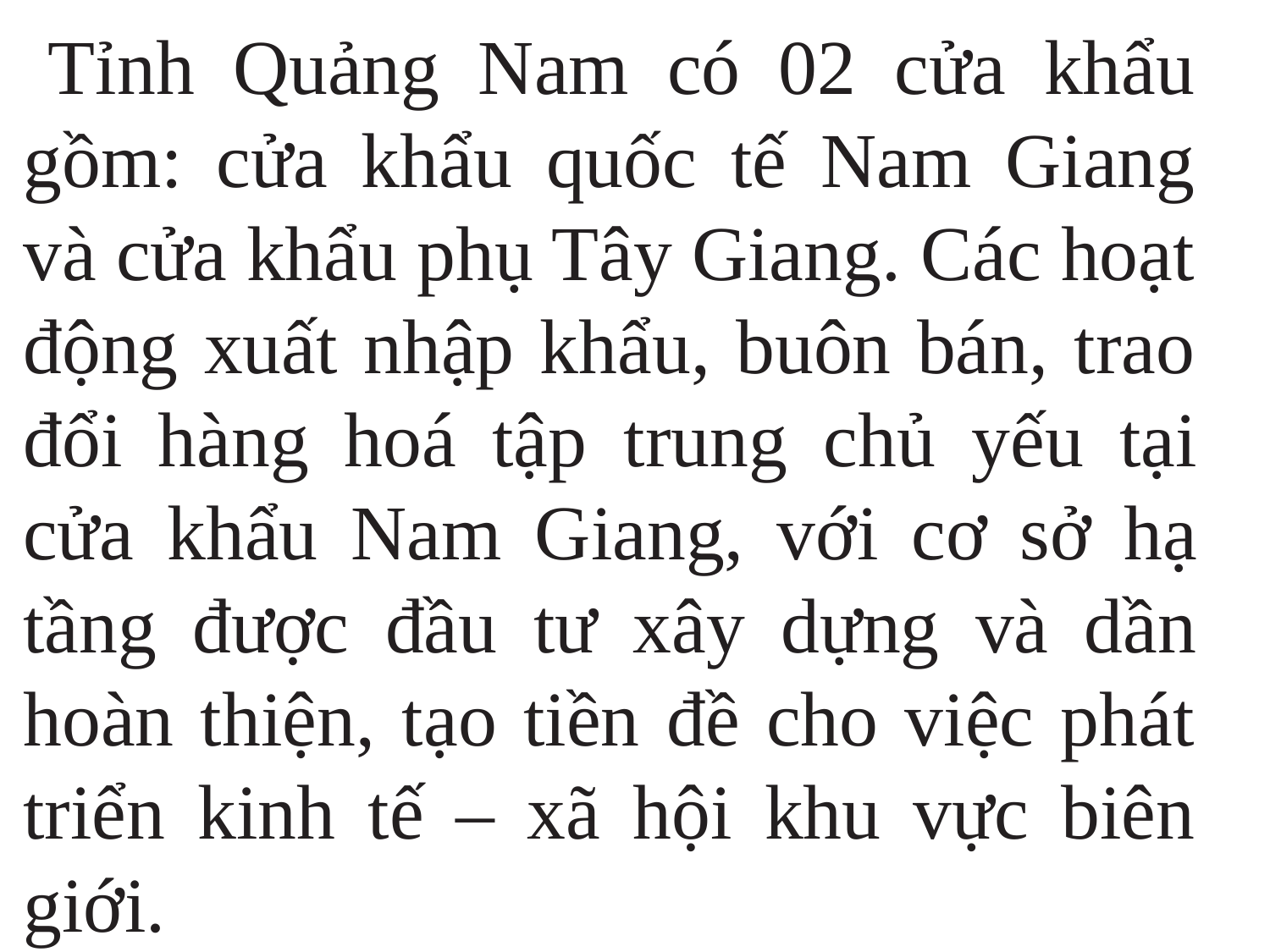

Tỉnh Quảng Nam có 02 cửa khẩu gồm: cửa khẩu quốc tế Nam Giang và cửa khẩu phụ Tây Giang. Các hoạt động xuất nhập khẩu, buôn bán, trao đổi hàng hoá tập trung chủ yếu tại cửa khẩu Nam Giang, với cơ sở hạ tầng được đầu tư xây dựng và dần hoàn thiện, tạo tiền đề cho việc phát triển kinh tế – xã hội khu vực biên giới.